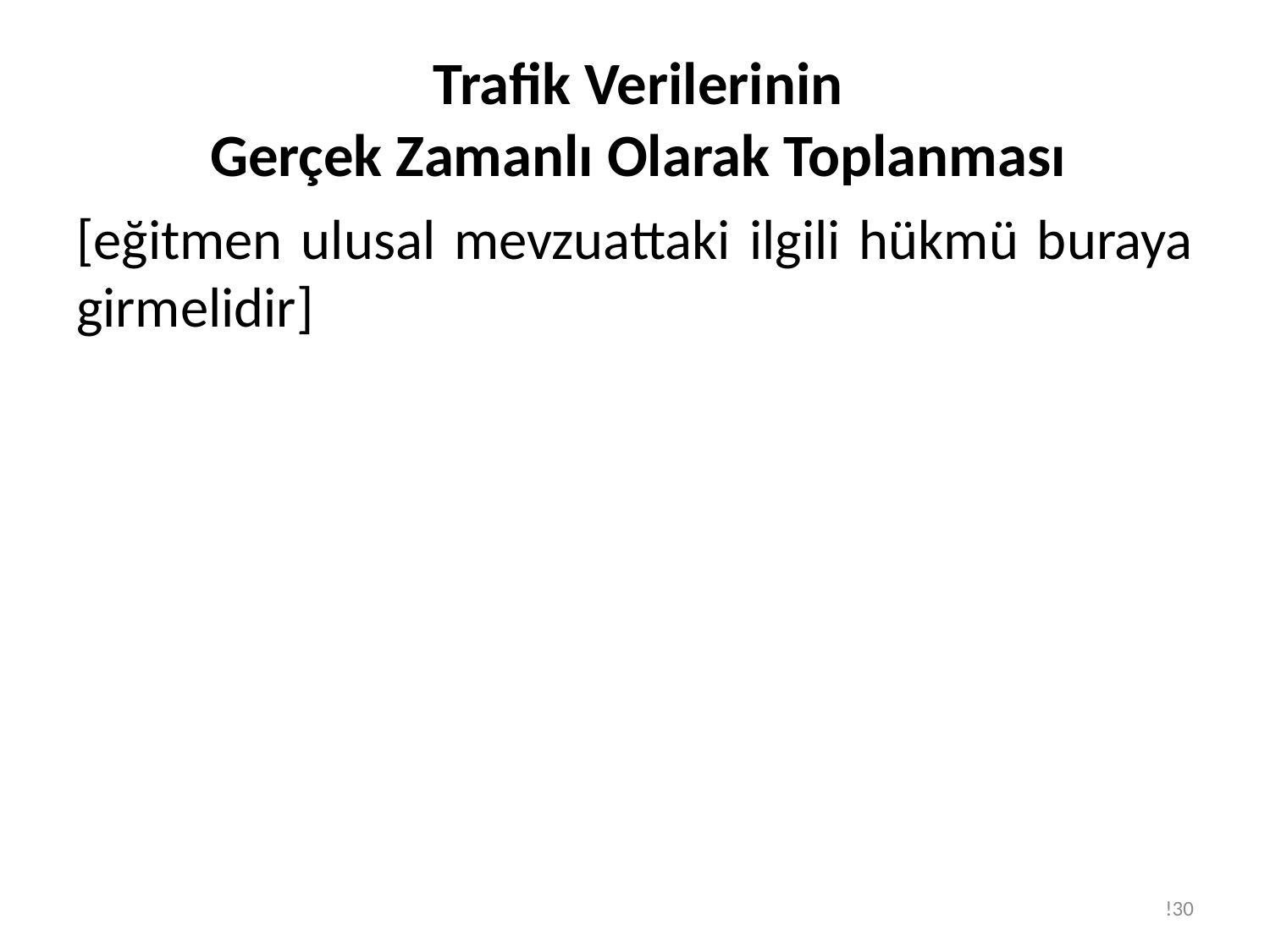

# Trafik Verilerinin Gerçek Zamanlı Olarak Toplanması
[eğitmen ulusal mevzuattaki ilgili hükmü buraya girmelidir]
!30